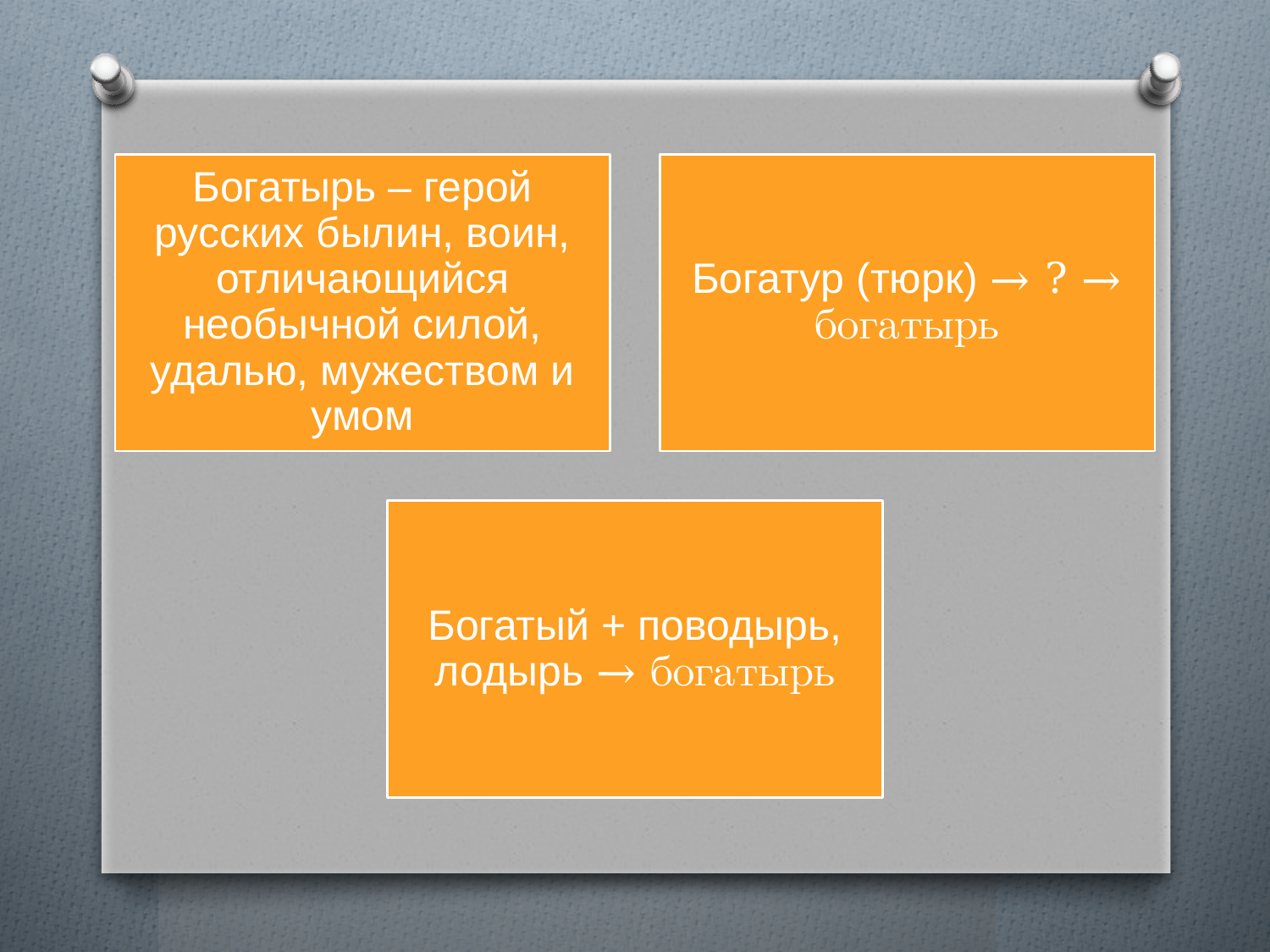

Богатырь – герой русских былин, воин, отличающийся необычной силой, удалью, мужеством и умом
Богатур (тюрк) → ? → богатырь
Богатый + поводырь, лодырь → богатырь